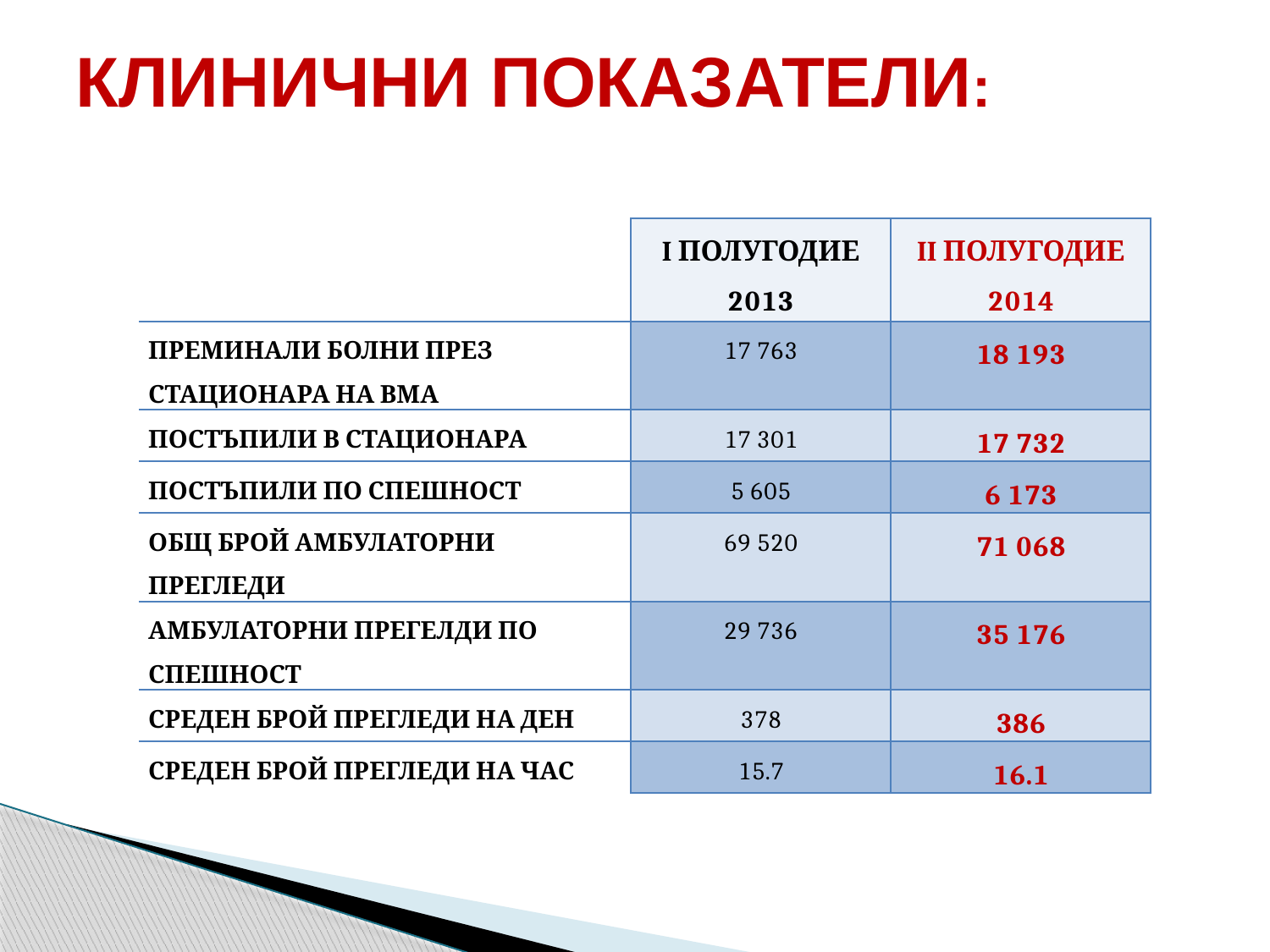

# КЛИНИЧНИ ПОКАЗАТЕЛИ:
|  | I ПОЛУГОДИЕ 2013 | II ПОЛУГОДИЕ 2014 |
| --- | --- | --- |
| ПРЕМИНАЛИ БОЛНИ ПРЕЗ СТАЦИОНАРА НА ВМА | 17 763 | 18 193 |
| ПОСТЪПИЛИ В СТАЦИОНАРА | 17 301 | 17 732 |
| ПОСТЪПИЛИ ПО СПЕШНОСТ | 5 605 | 6 173 |
| ОБЩ БРОЙ АМБУЛАТОРНИ ПРЕГЛЕДИ | 69 520 | 71 068 |
| АМБУЛАТОРНИ ПРЕГЕЛДИ ПО СПЕШНОСТ | 29 736 | 35 176 |
| СРЕДЕН БРОЙ ПРЕГЛЕДИ НА ДЕН | 378 | 386 |
| СРЕДЕН БРОЙ ПРЕГЛЕДИ НА ЧАС | 15.7 | 16.1 |